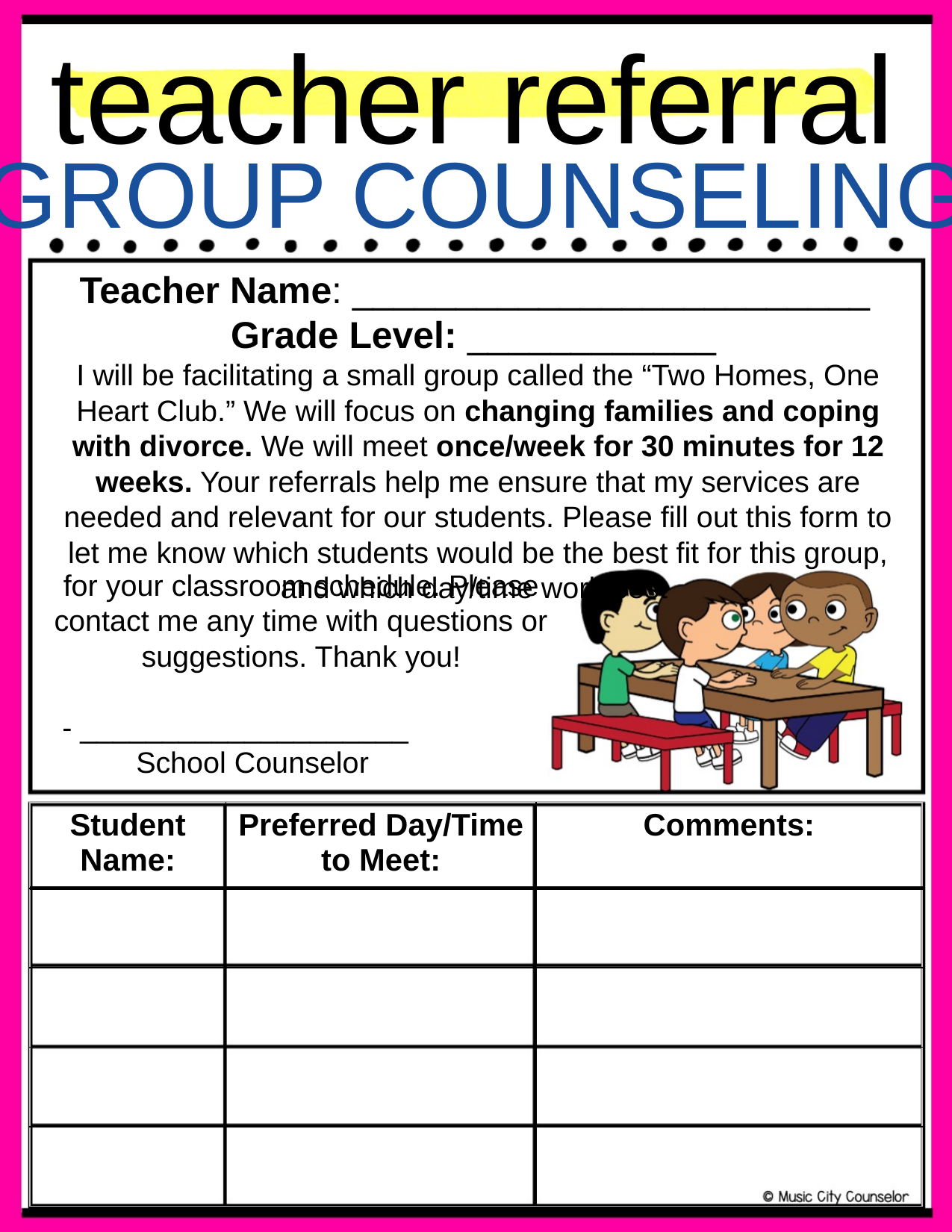

teacher referral
GROUP COUNSELING
Teacher Name: _________________________
Grade Level: ____________
I will be facilitating a small group called the “Two Homes, One Heart Club.” We will focus on changing families and coping with divorce. We will meet once/week for 30 minutes for 12 weeks. Your referrals help me ensure that my services are needed and relevant for our students. Please fill out this form to let me know which students would be the best fit for this group, and which day/time work best

for your classroom schedule. Please contact me any time with questions or suggestions. Thank you!

   - ____________________
            School Counselor
| Student Name: | Preferred Day/Time to Meet: | Comments: |
| --- | --- | --- |
|  |  |  |
|  |  |  |
|  |  |  |
|  |  |  |